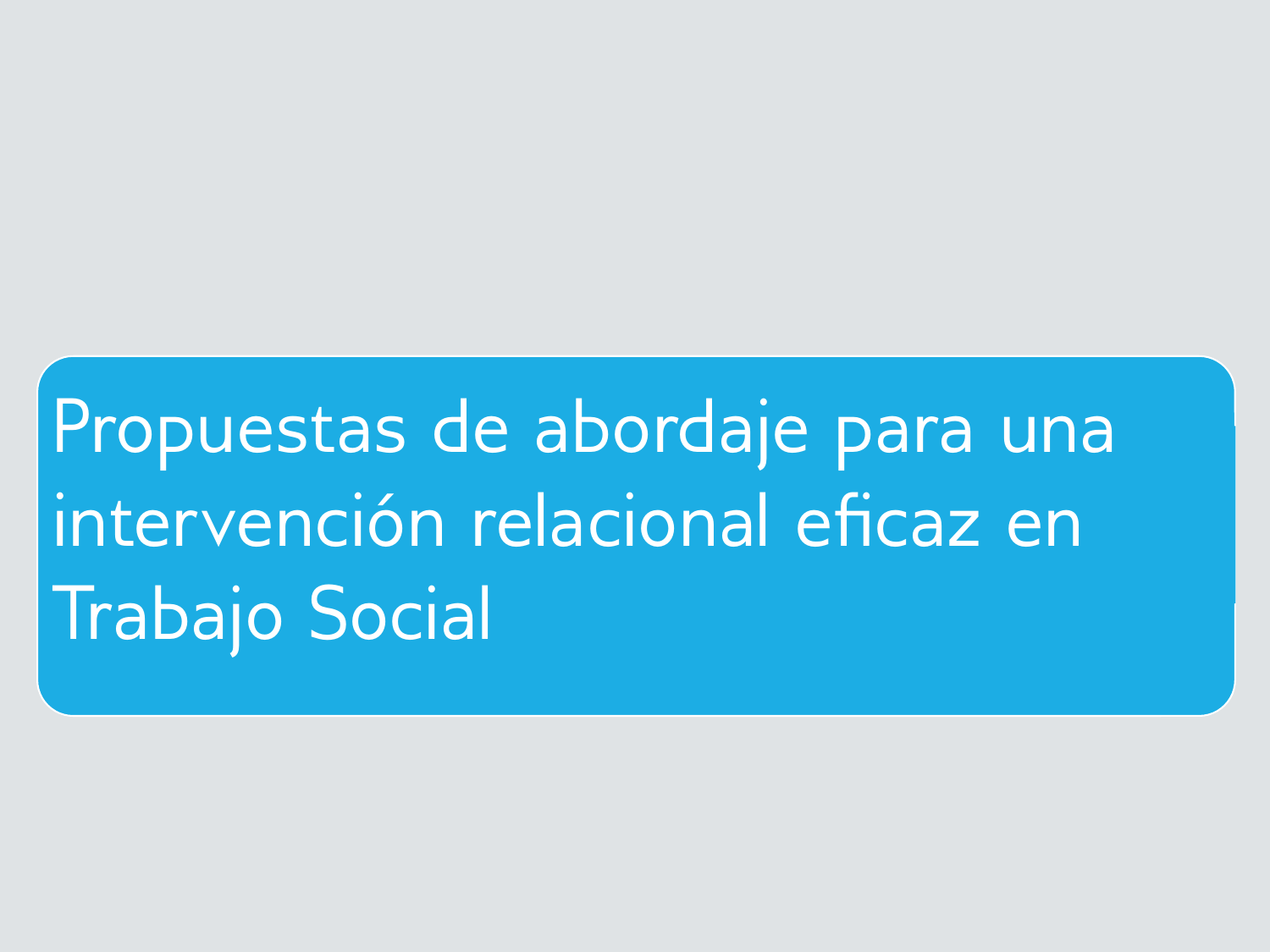

Propuestas de abordaje para una intervención relacional eficaz en Trabajo Social